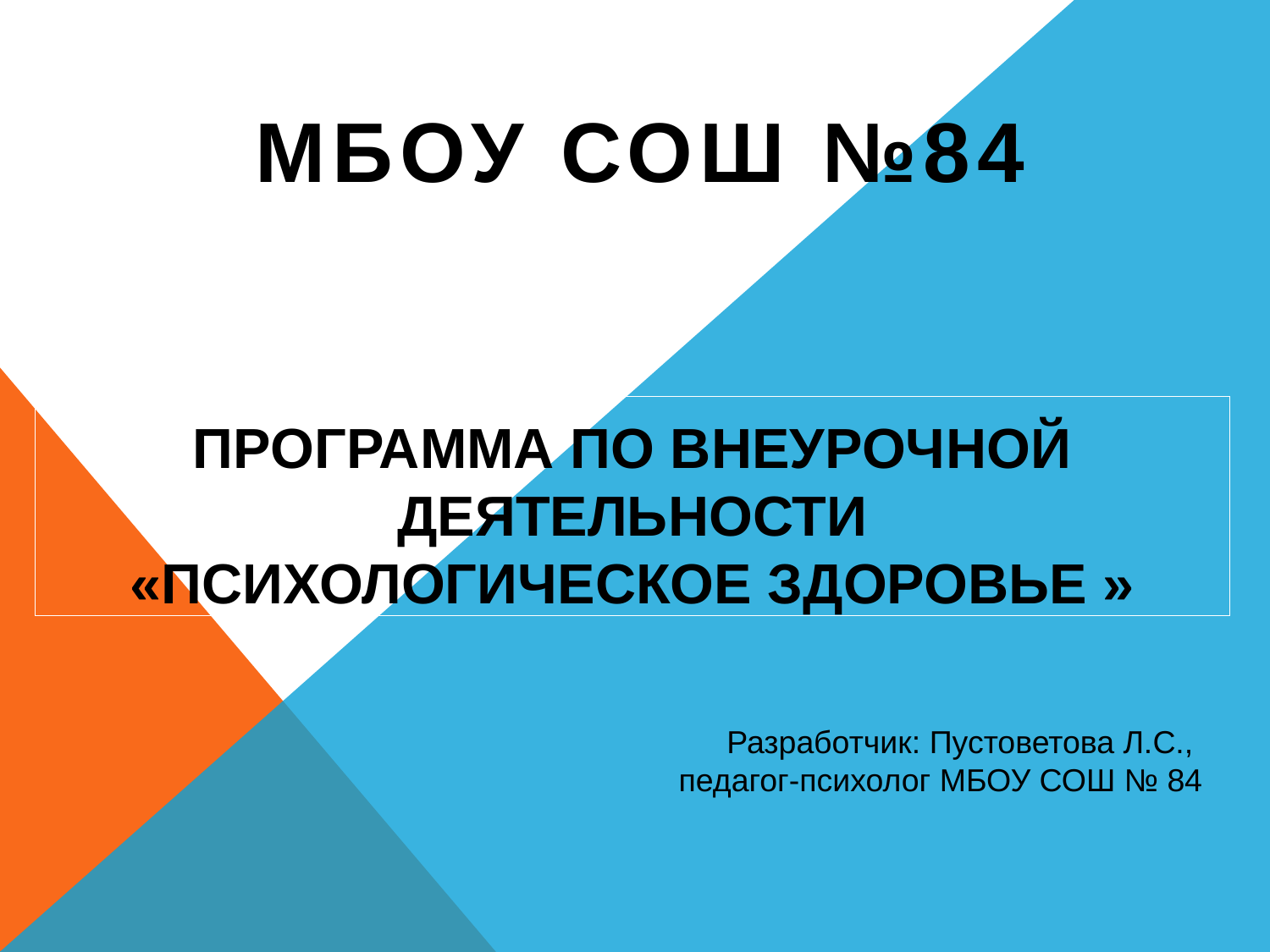

МБОУ СОШ №84
# Программа по внеурочной деятельности «психологическое здоровье »
Разработчик: Пустоветова Л.С.,
педагог-психолог МБОУ СОШ № 84